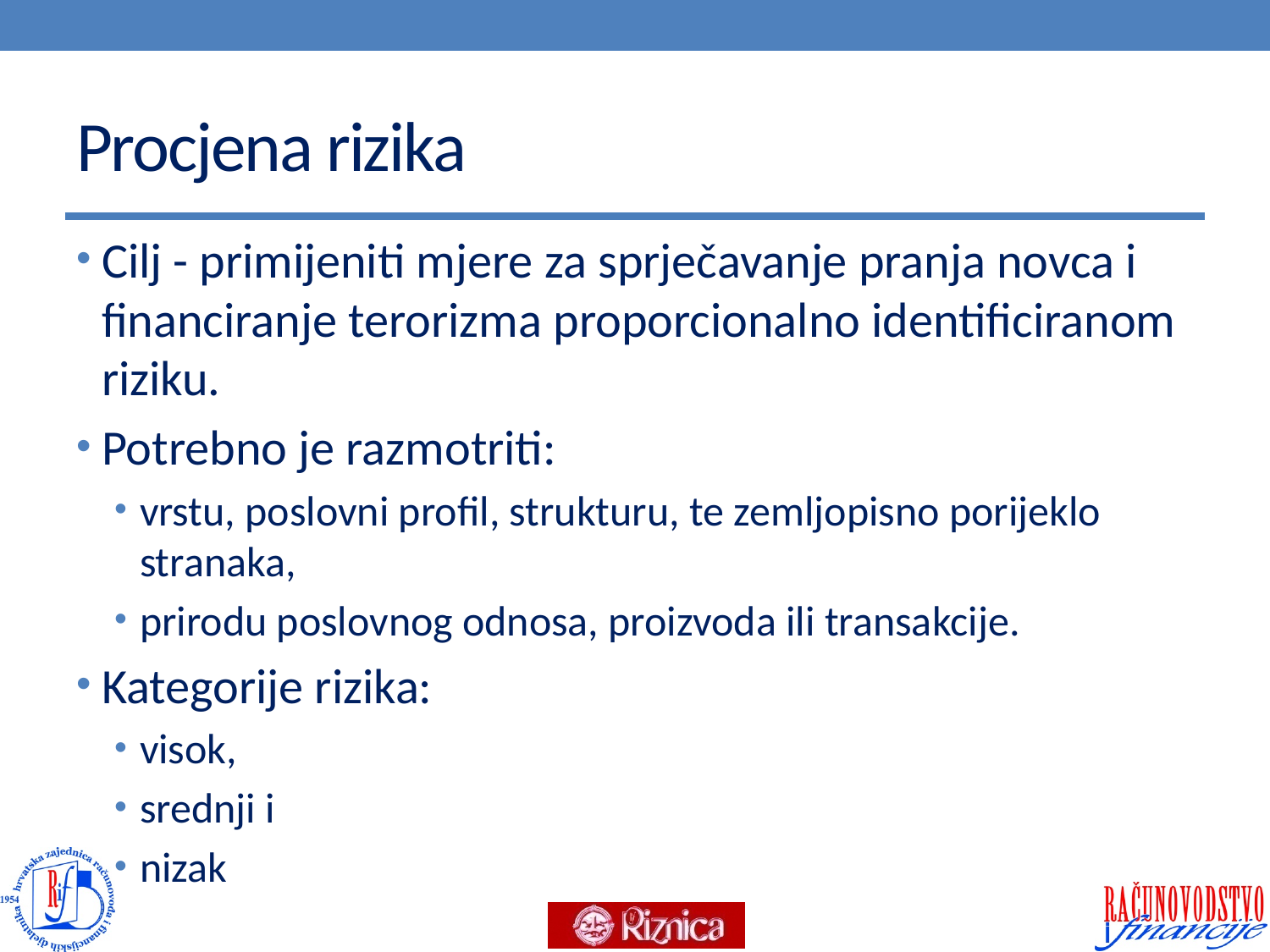

# Procjena rizika
Cilj - primijeniti mjere za sprječavanje pranja novca i financiranje terorizma proporcionalno identificiranom riziku.
Potrebno je razmotriti:
vrstu, poslovni profil, strukturu, te zemljopisno porijeklo stranaka,
prirodu poslovnog odnosa, proizvoda ili transakcije.
Kategorije rizika:
visok,
srednji i
nizak